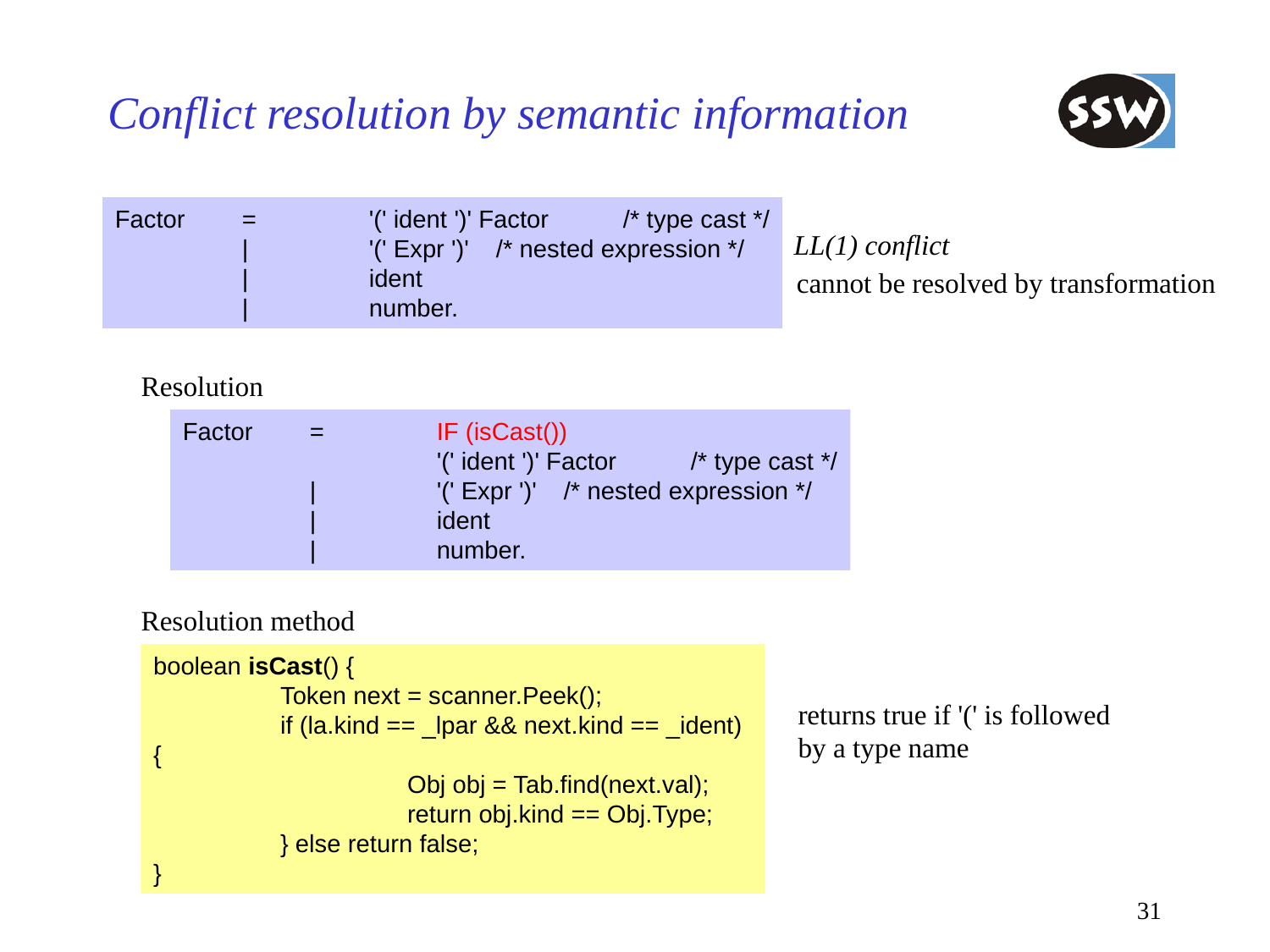

# Conflict resolution by semantic information
Factor	=	'(' ident ')' Factor	/* type cast */
	|	'(' Expr ')'	/* nested expression */
	|	ident
	|	number.
LL(1) conflict
cannot be resolved by transformation
Resolution
Factor	=	IF (isCast())
		'(' ident ')' Factor	/* type cast */
	|	'(' Expr ')'	/* nested expression */
	|	ident
	| 	number.
Resolution method
boolean isCast() {
	Token next = scanner.Peek();
	if (la.kind == _lpar && next.kind == _ident) {
		Obj obj = Tab.find(next.val);
		return obj.kind == Obj.Type;
	} else return false;
}
returns true if '(' is followed
by a type name
31